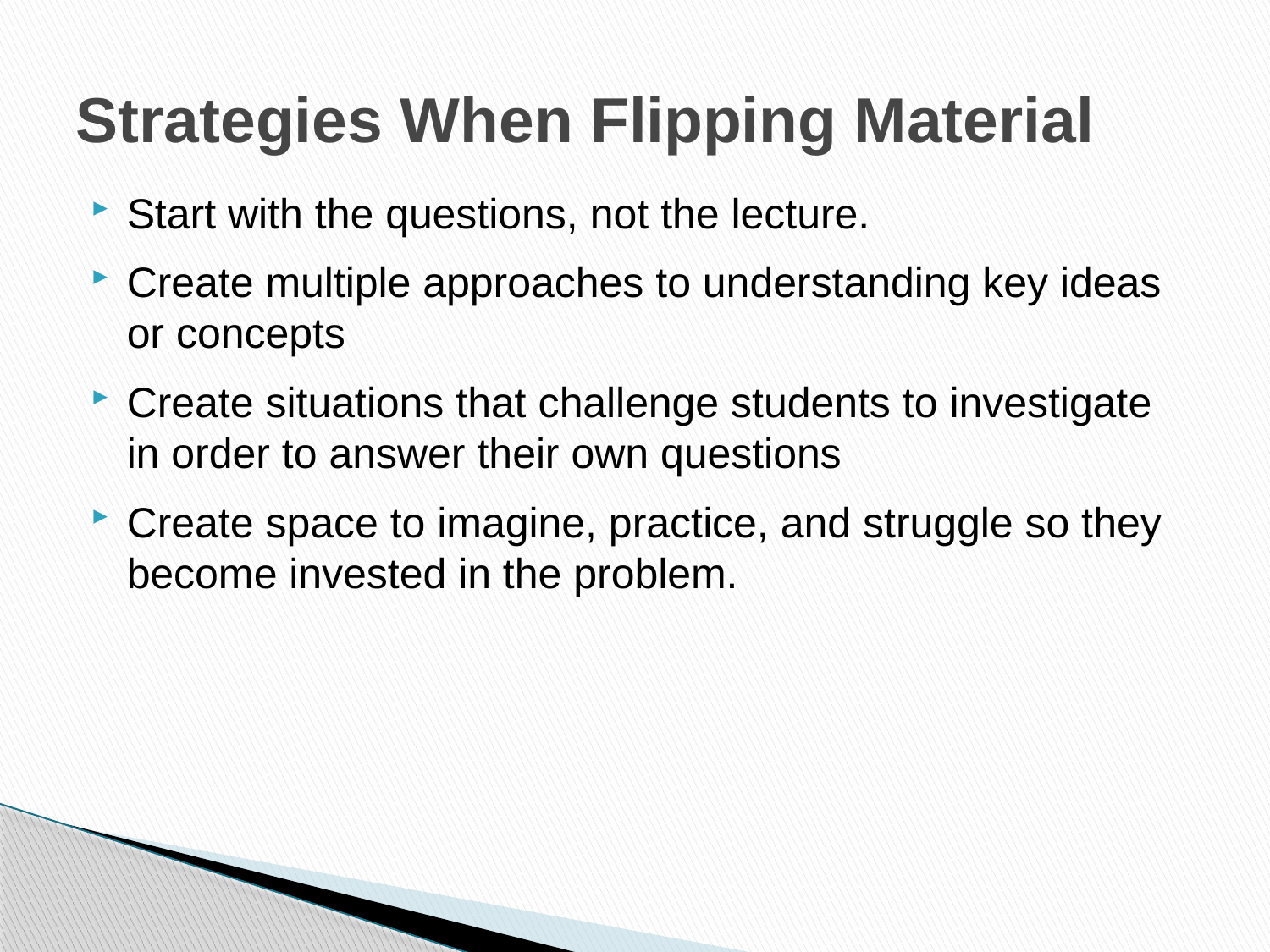

# Strategies When Flipping Material
Start with the questions, not the lecture.
Create multiple approaches to understanding key ideas or concepts
Create situations that challenge students to investigate in order to answer their own questions
Create space to imagine, practice, and struggle so they become invested in the problem.